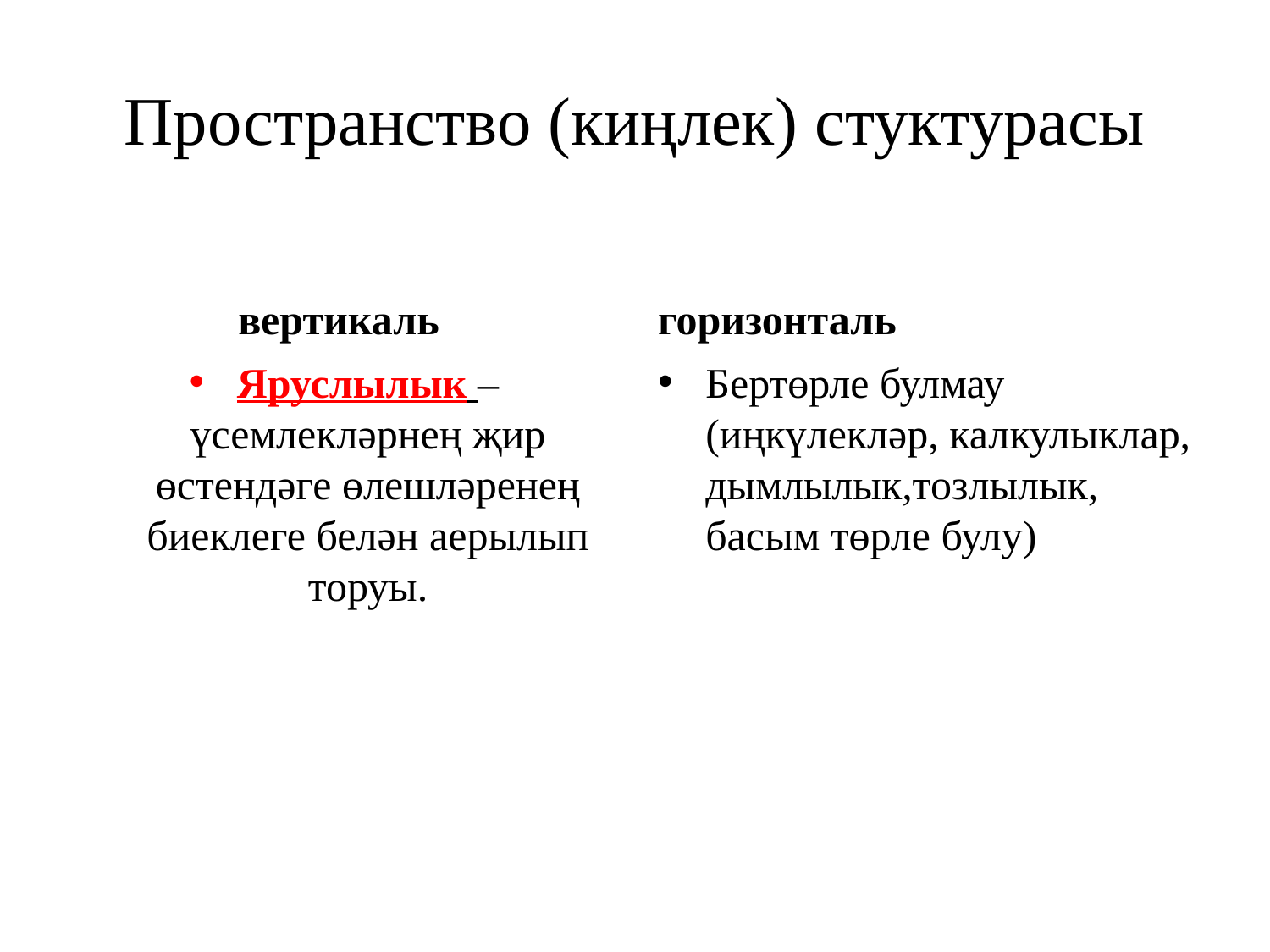

Пространство (киңлек) стуктурасы
вертикаль
горизонталь
Яруслылык – үсемлекләрнең җир өстендәге өлешләренең биеклеге белән аерылып торуы.
Бертөрле булмау (иңкүлекләр, калкулыклар, дымлылык,тозлылык, басым төрле булу)